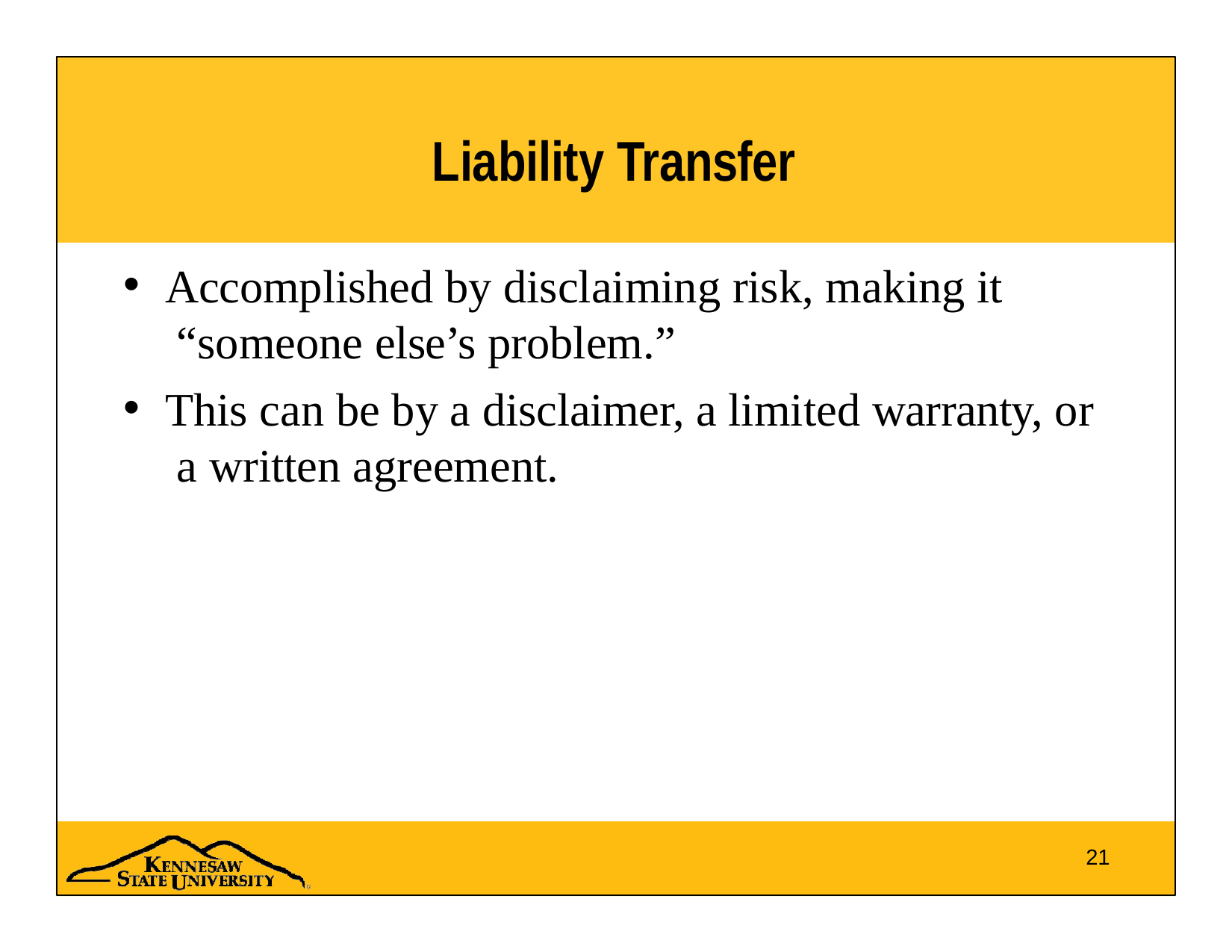

# Liability Transfer
Accomplished by disclaiming risk, making it  “someone else’s problem.”
This can be by a disclaimer, a limited warranty, or  a written agreement.

21